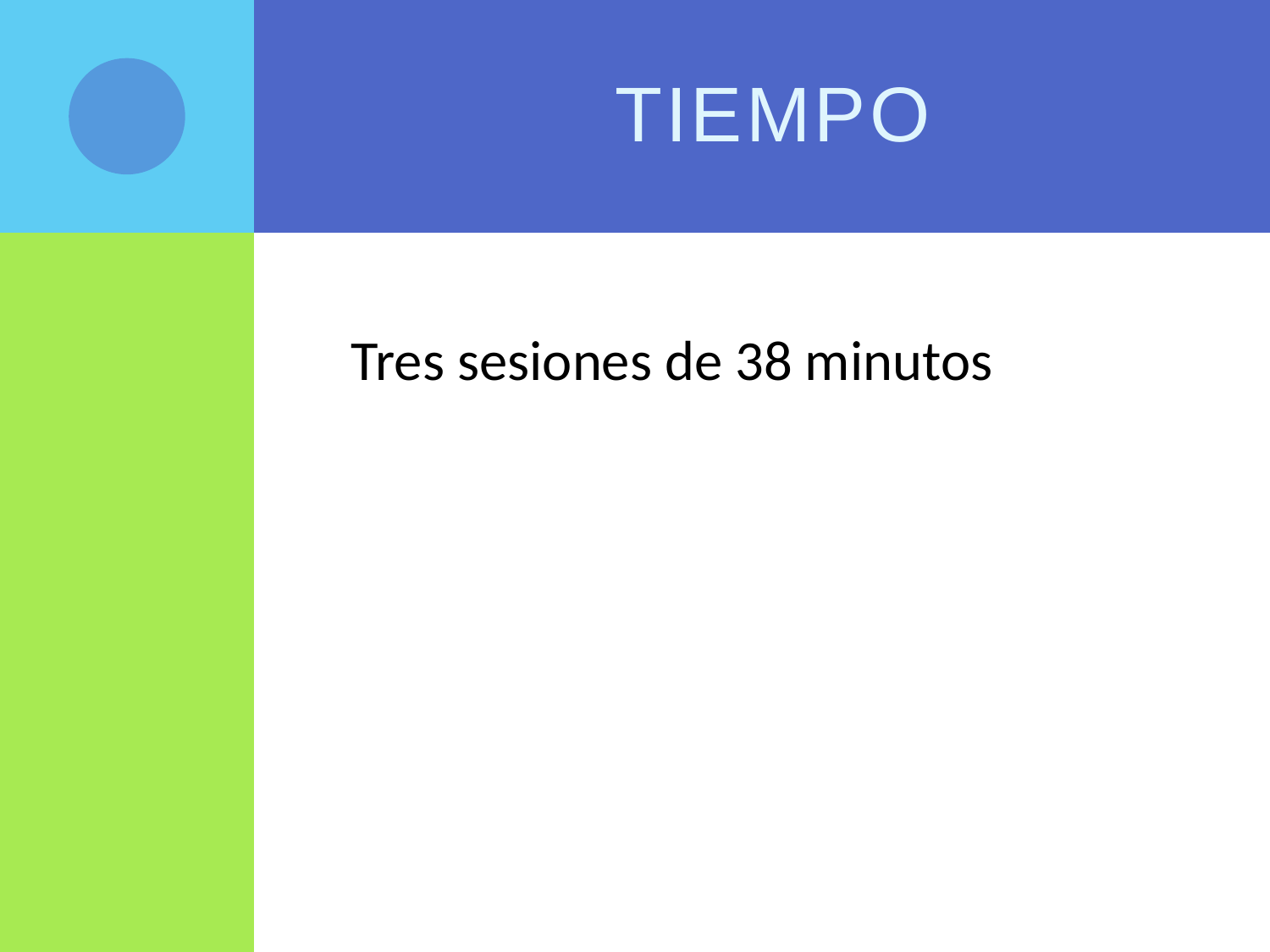

# tiempo
Tres sesiones de 38 minutos